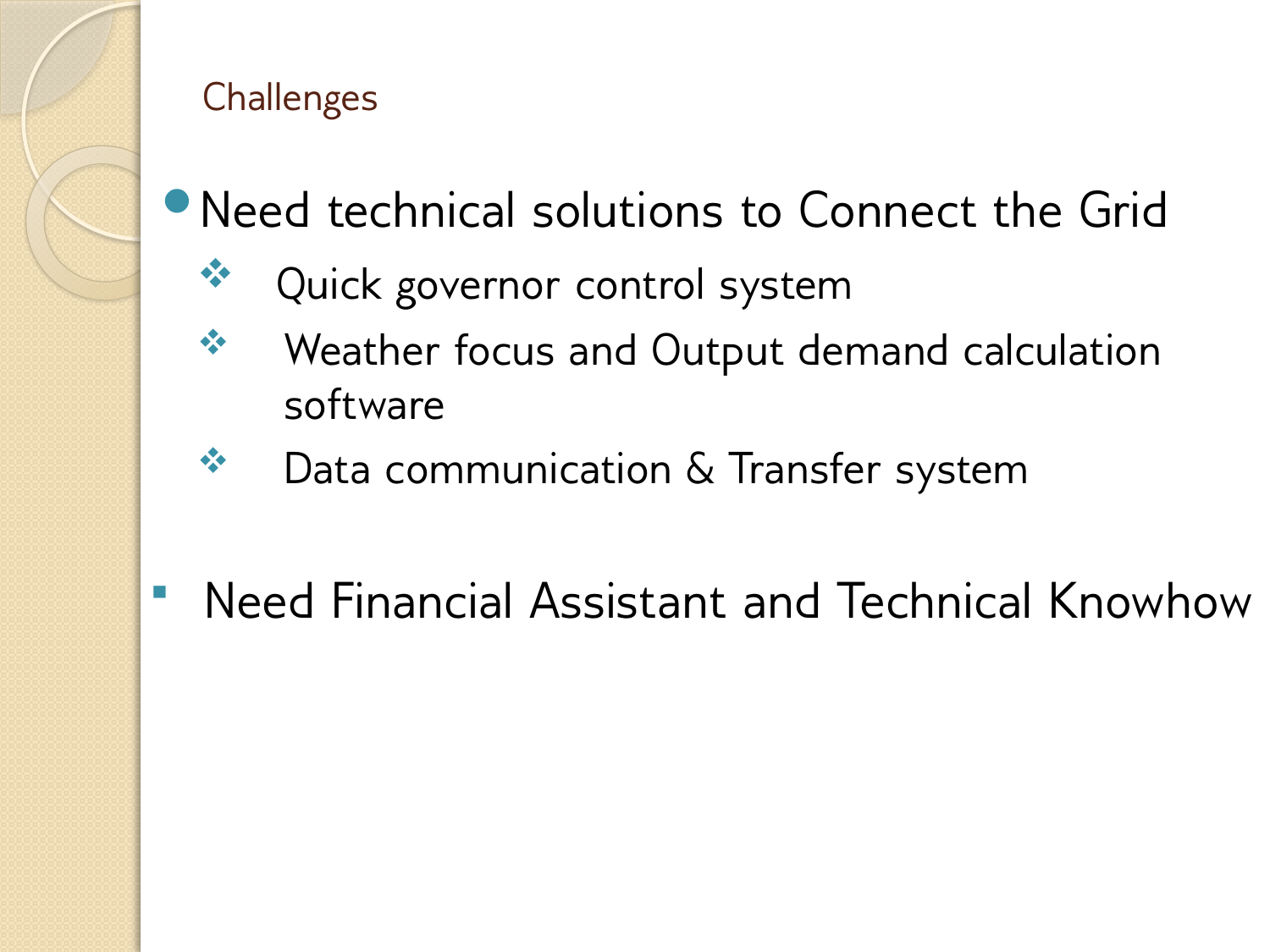

# Challenges
Need technical solutions to Connect the Grid
 Quick governor control system
Weather focus and Output demand calculation software
Data communication & Transfer system

Need Financial Assistant and Technical Knowhow